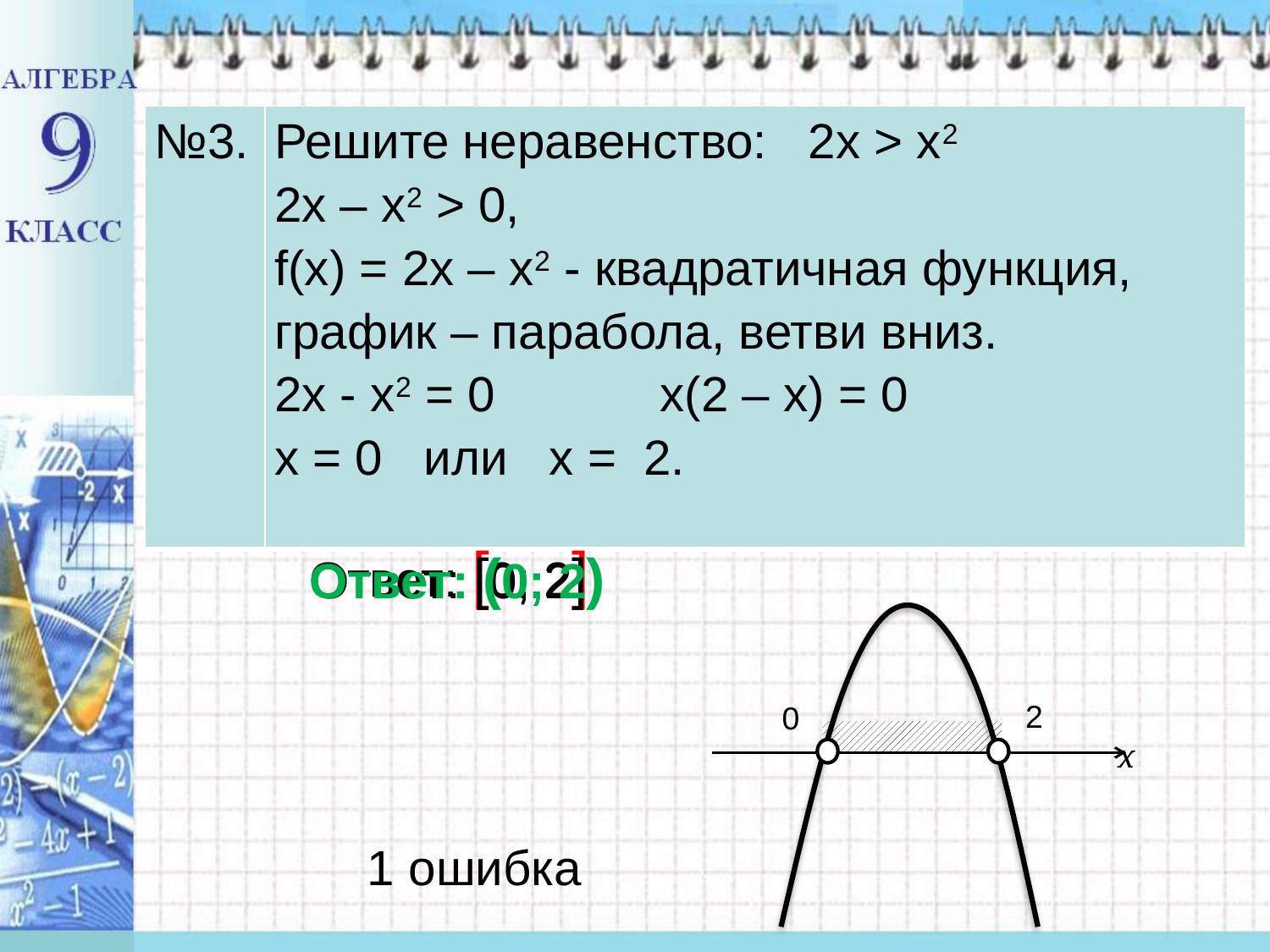

| №3. | Решите неравенство: 2х > х2 2х – х2 > 0, f(х) = 2х – х2 - квадратичная функция, график – парабола, ветви вниз. 2х - х2 = 0 х(2 – х) = 0 х = 0 или х = 2. |
| --- | --- |
Ответ: [0; 2]
Ответ: [0; 2]
Ответ: (0; 2)

2
0
х
1 ошибка